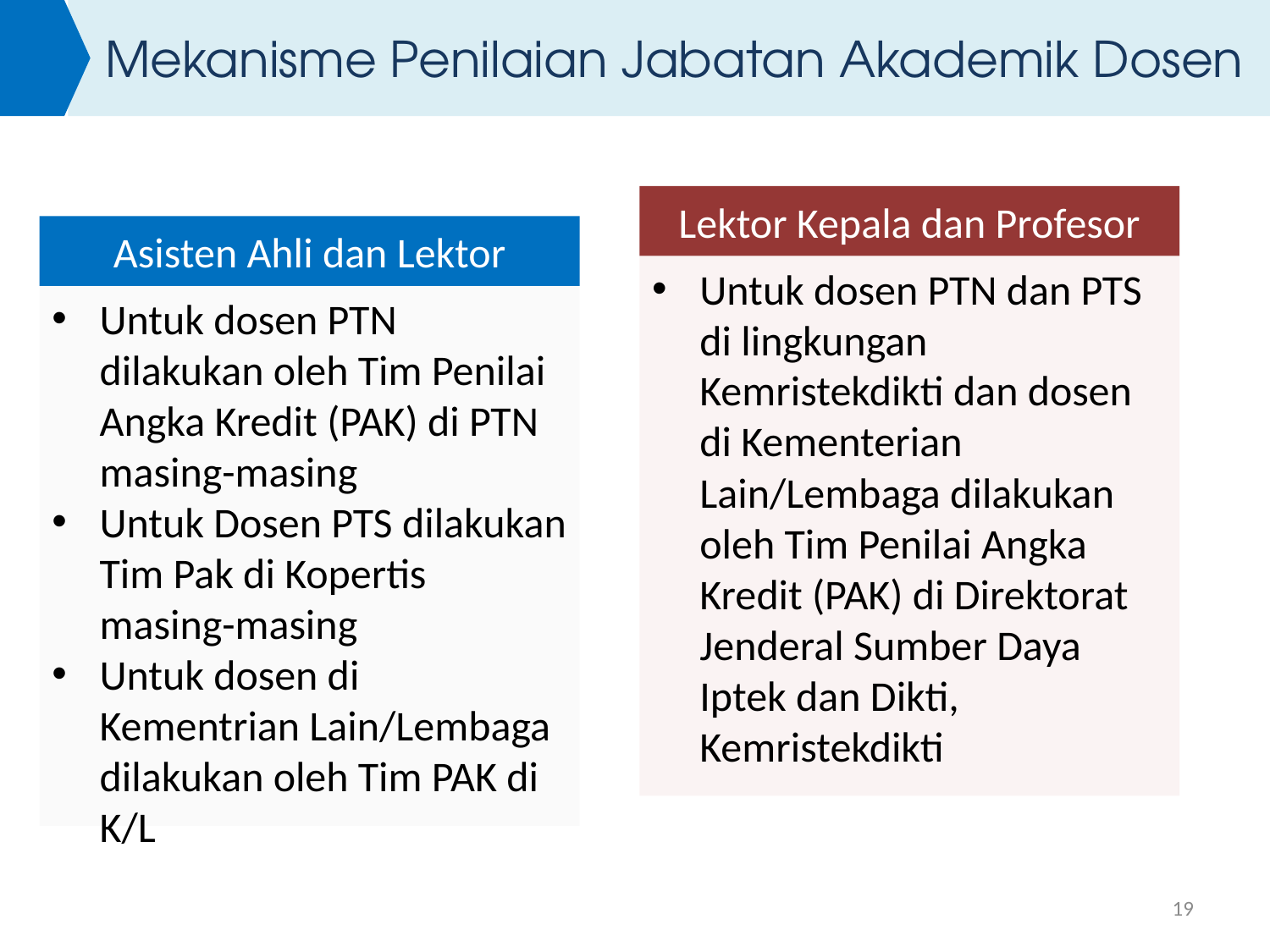

Mekanisme Penilaian Jabatan Akademik Dosen
Lektor Kepala dan Profesor
Asisten Ahli dan Lektor
Untuk dosen PTN dan PTS di lingkungan Kemristekdikti dan dosen di Kementerian Lain/Lembaga dilakukan oleh Tim Penilai Angka Kredit (PAK) di Direktorat Jenderal Sumber Daya Iptek dan Dikti, Kemristekdikti
Untuk dosen PTN dilakukan oleh Tim Penilai Angka Kredit (PAK) di PTN masing-masing
Untuk Dosen PTS dilakukan Tim Pak di Kopertis masing-masing
Untuk dosen di Kementrian Lain/Lembaga dilakukan oleh Tim PAK di K/L
19